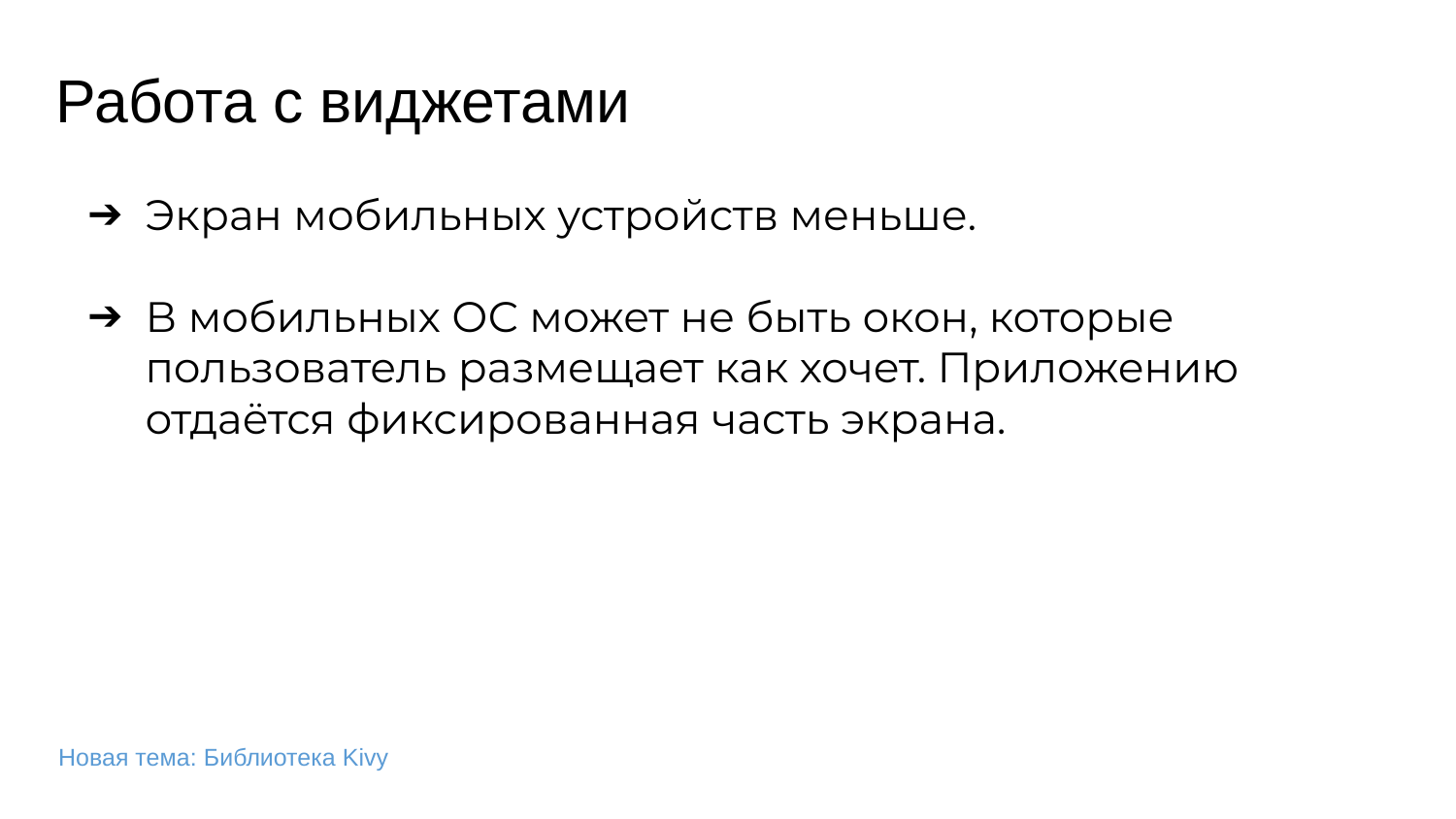

Работа с виджетами
Экран мобильных устройств меньше.
В мобильных ОС может не быть окон, которые пользователь размещает как хочет. Приложению отдаётся фиксированная часть экрана.
Новая тема: Библиотека Kivy